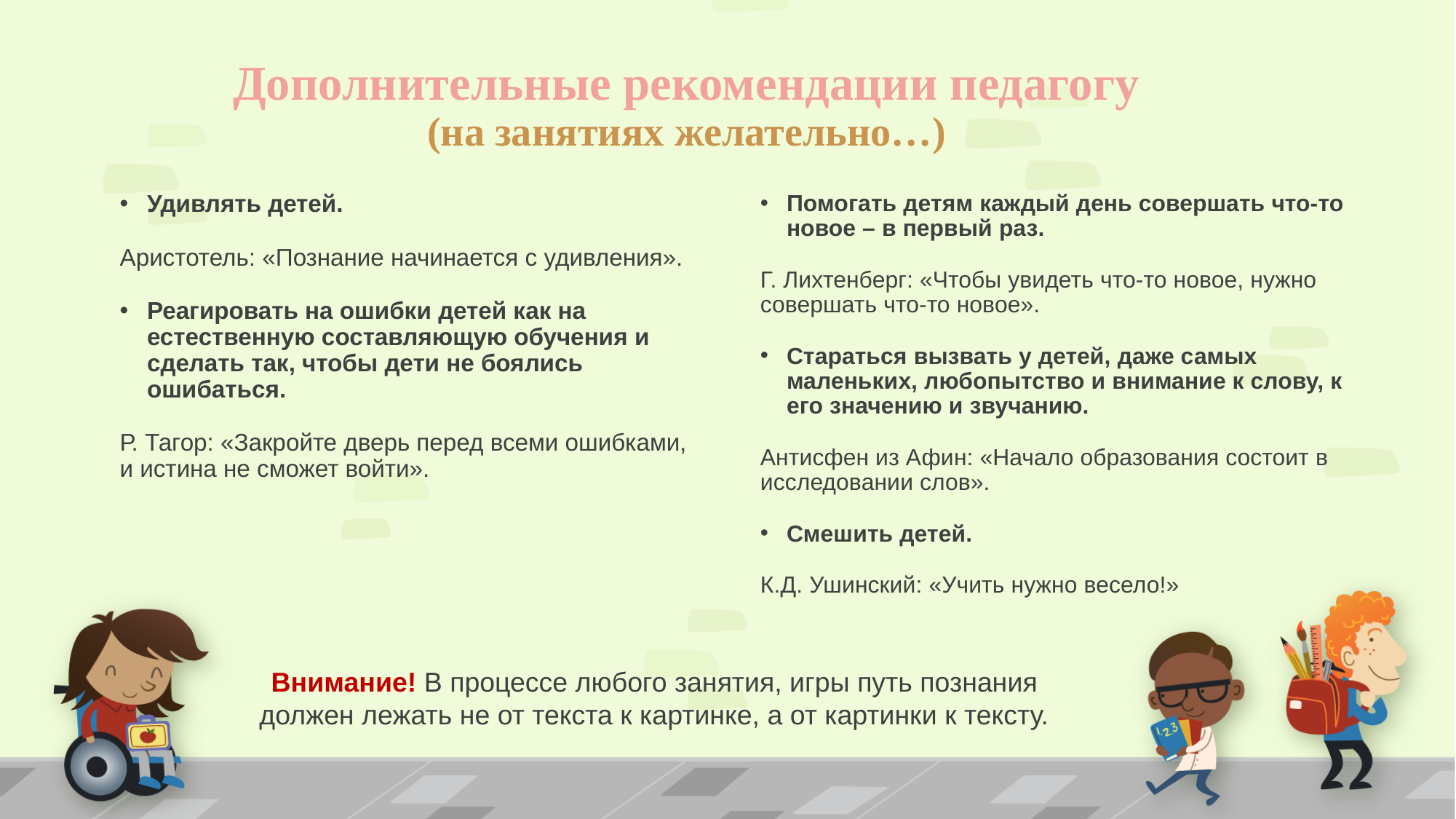

# Дополнительные рекомендации педагогу (на занятиях желательно…)
Помогать детям каждый день совершать что-то новое – в первый раз.
Г. Лихтенберг: «Чтобы увидеть что-то новое, нужно совершать что-то новое».
Стараться вызвать у детей, даже самых маленьких, любопытство и внимание к слову, к его значению и звучанию.
Антисфен из Афин: «Начало образования состоит в исследовании слов».
Смешить детей.
К.Д. Ушинский: «Учить нужно весело!»

Удивлять детей.
Аристотель: «Познание начинается с удивления».
Реагировать на ошибки детей как на естественную составляющую обучения и сделать так, чтобы дети не боялись ошибаться.
Р. Тагор: «Закройте дверь перед всеми ошибками, и истина не сможет войти».
Внимание! В процессе любого занятия, игры путь познания должен лежать не от текста к картинке, а от картинки к тексту.